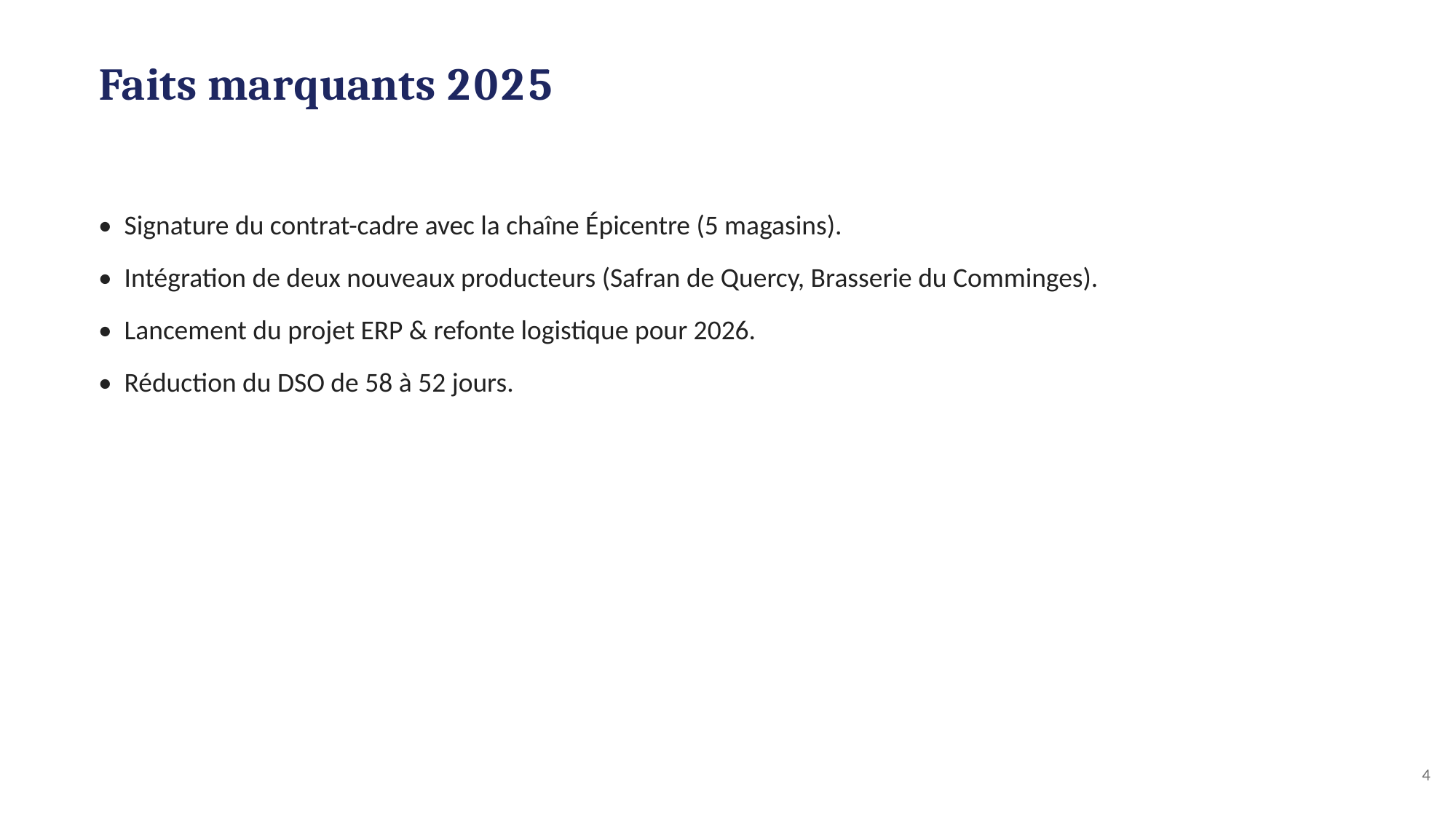

Faits marquants 2025
•  Signature du contrat-cadre avec la chaîne Épicentre (5 magasins).
•  Intégration de deux nouveaux producteurs (Safran de Quercy, Brasserie du Comminges).
•  Lancement du projet ERP & refonte logistique pour 2026.
•  Réduction du DSO de 58 à 52 jours.
4